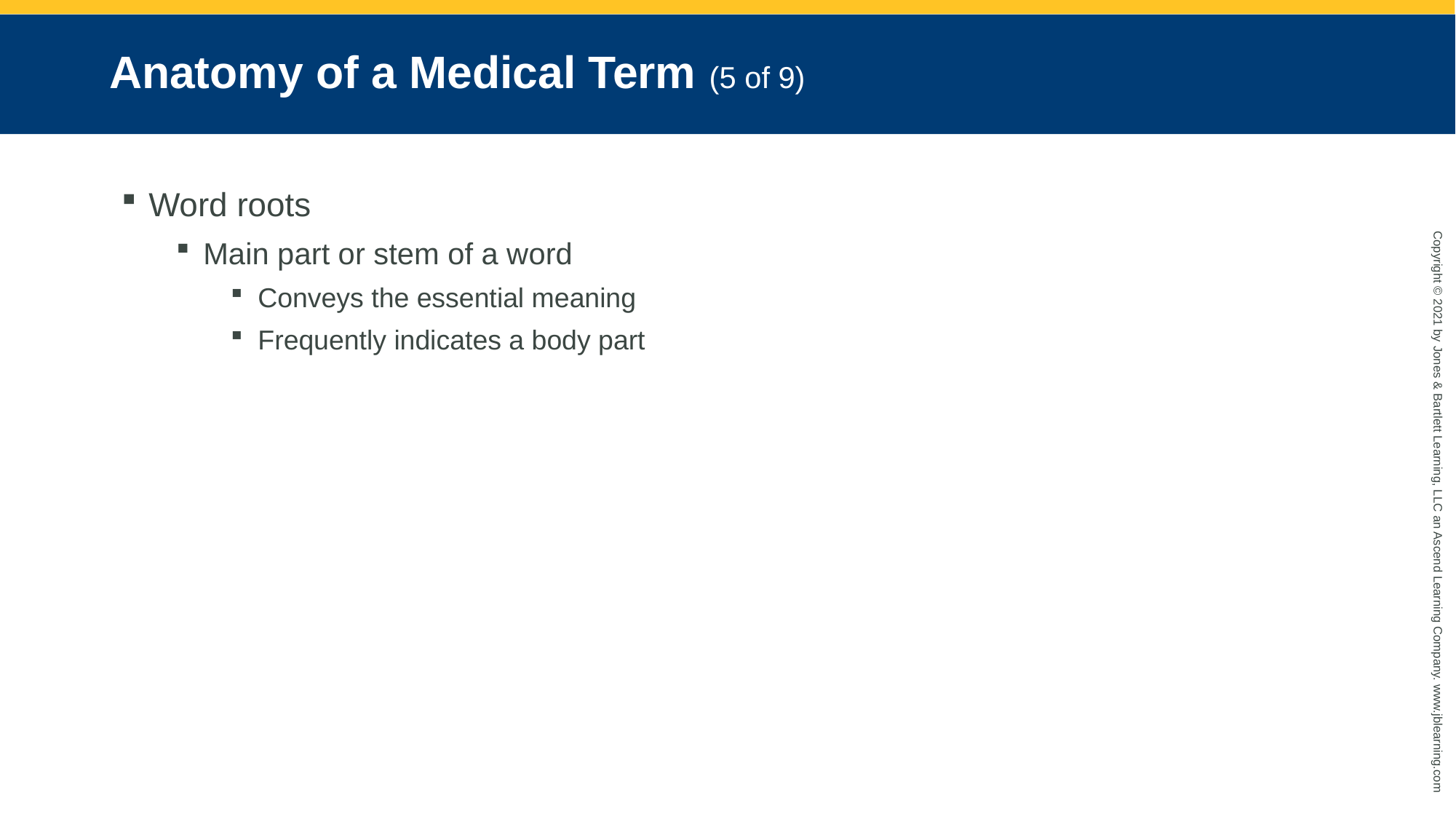

# Anatomy of a Medical Term (5 of 9)
Word roots
Main part or stem of a word
Conveys the essential meaning
Frequently indicates a body part